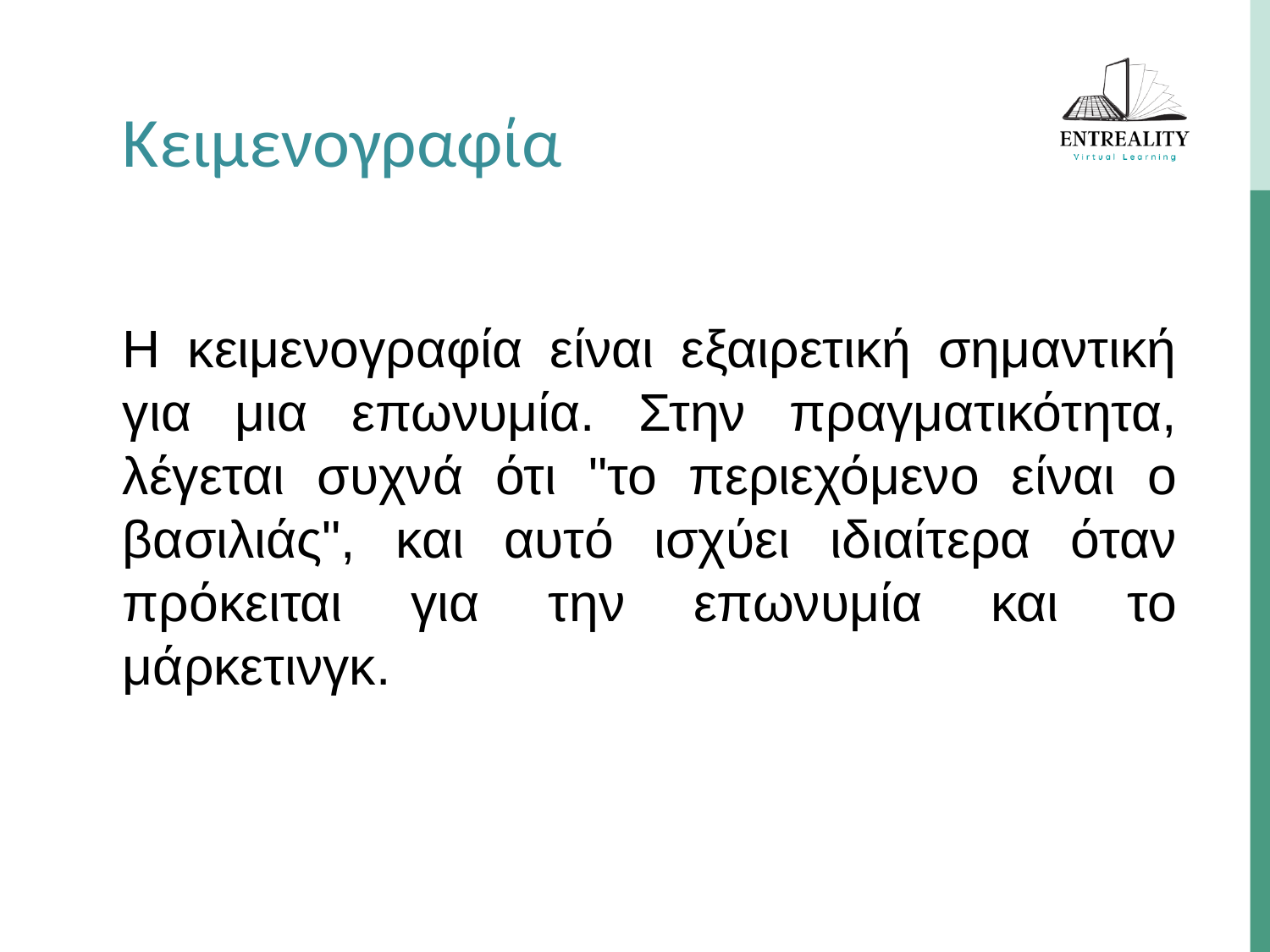

Κειμενογραφία
Η κειμενογραφία είναι εξαιρετική σημαντική για μια επωνυμία. Στην πραγματικότητα, λέγεται συχνά ότι "το περιεχόμενο είναι ο βασιλιάς", και αυτό ισχύει ιδιαίτερα όταν πρόκειται για την επωνυμία και το μάρκετινγκ.